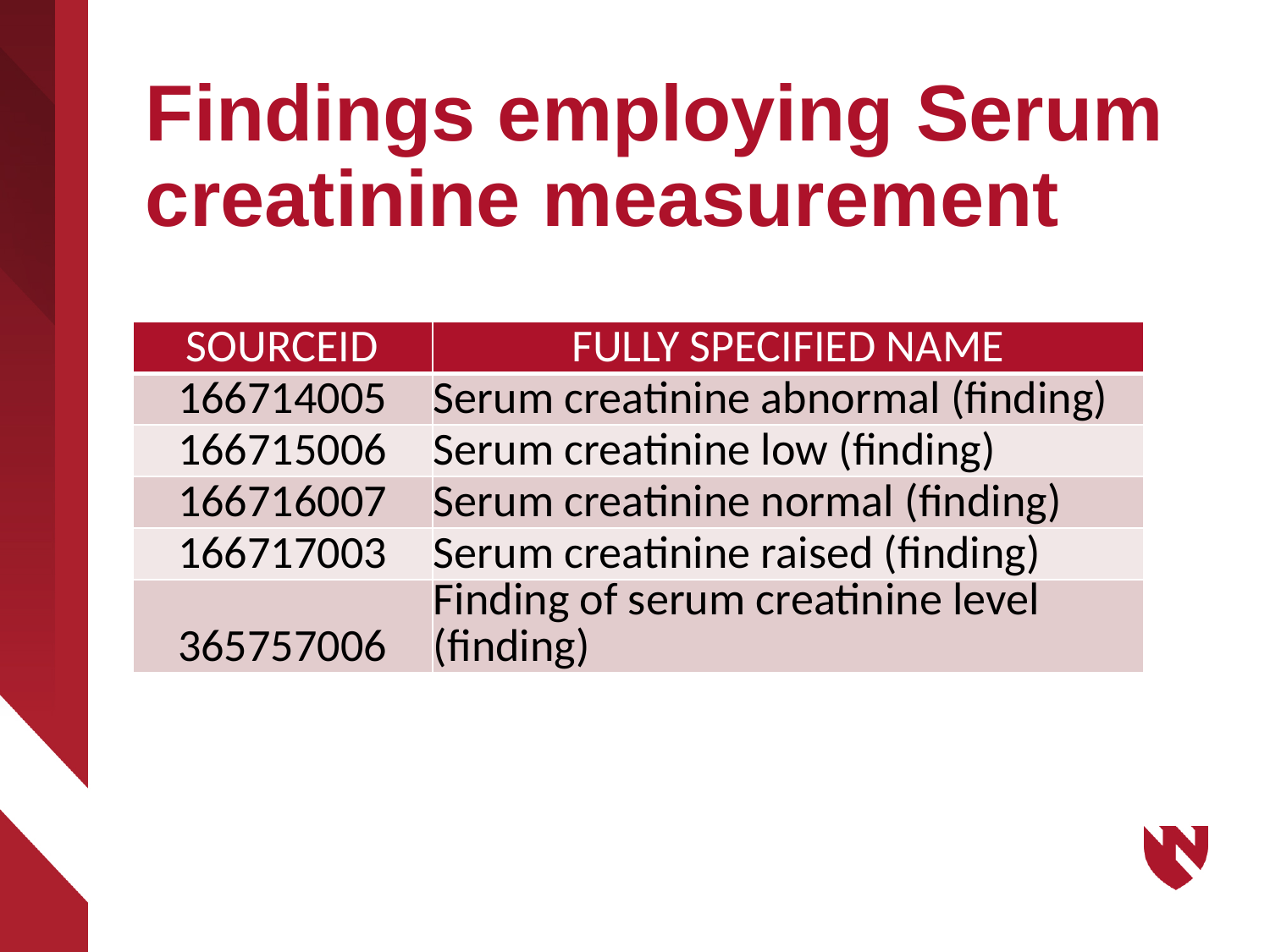

# Findings employing Serum creatinine measurement
| SOURCEID | FULLY SPECIFIED NAME |
| --- | --- |
| 166714005 | Serum creatinine abnormal (finding) |
| 166715006 | Serum creatinine low (finding) |
| 166716007 | Serum creatinine normal (finding) |
| 166717003 | Serum creatinine raised (finding) |
| 365757006 | Finding of serum creatinine level (finding) |